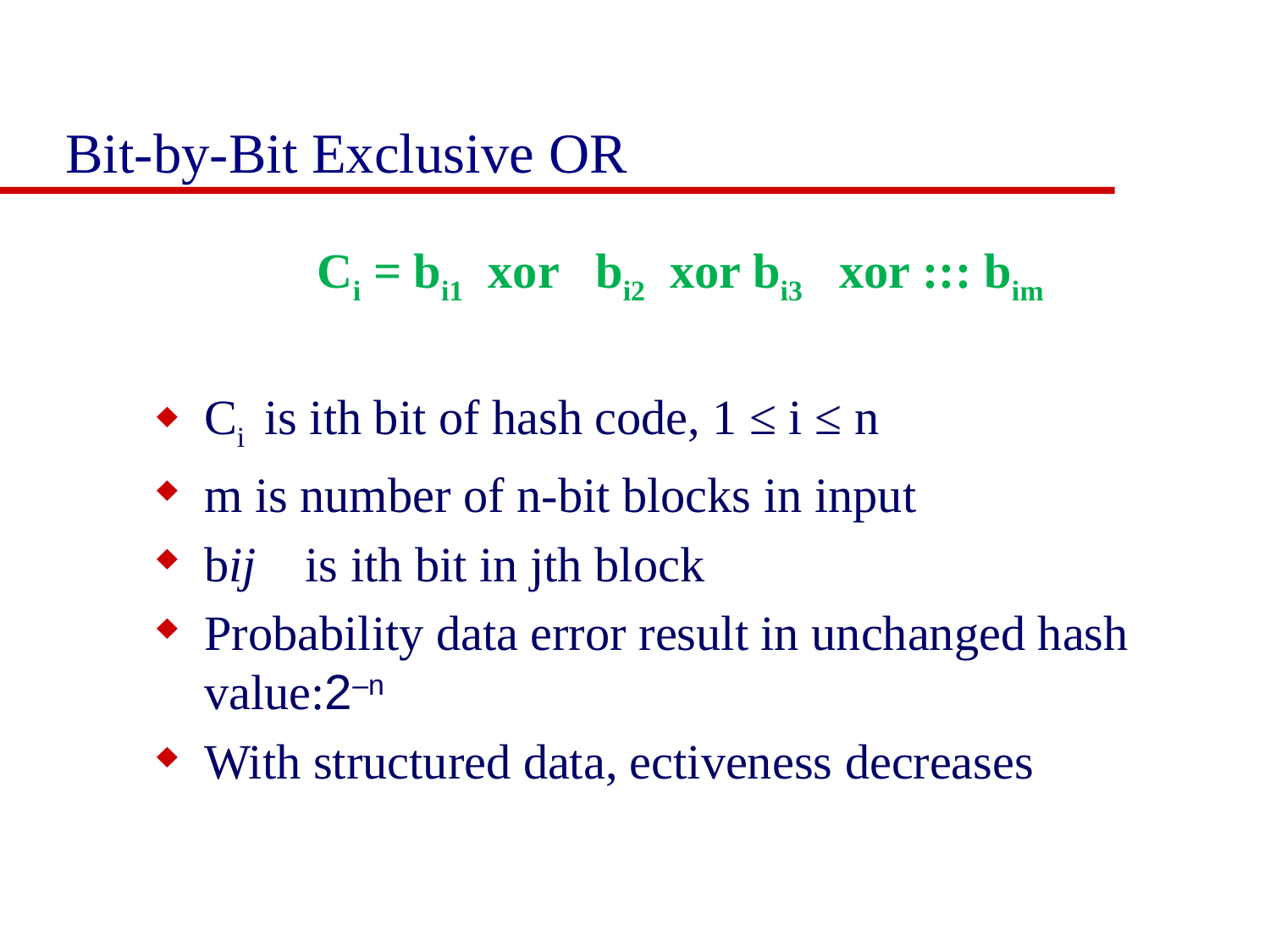

# Bit-by-Bit Exclusive OR
Ci = bi1  xor   bi2  xor bi3   xor ::: bim

Ci  is ith bit of hash code, 1 ≤ i ≤ n
m is number of n-bit blocks in input
bij    is ith bit in jth block
Probability data error result in unchanged hash value:2–n
With structured data, ectiveness decreases